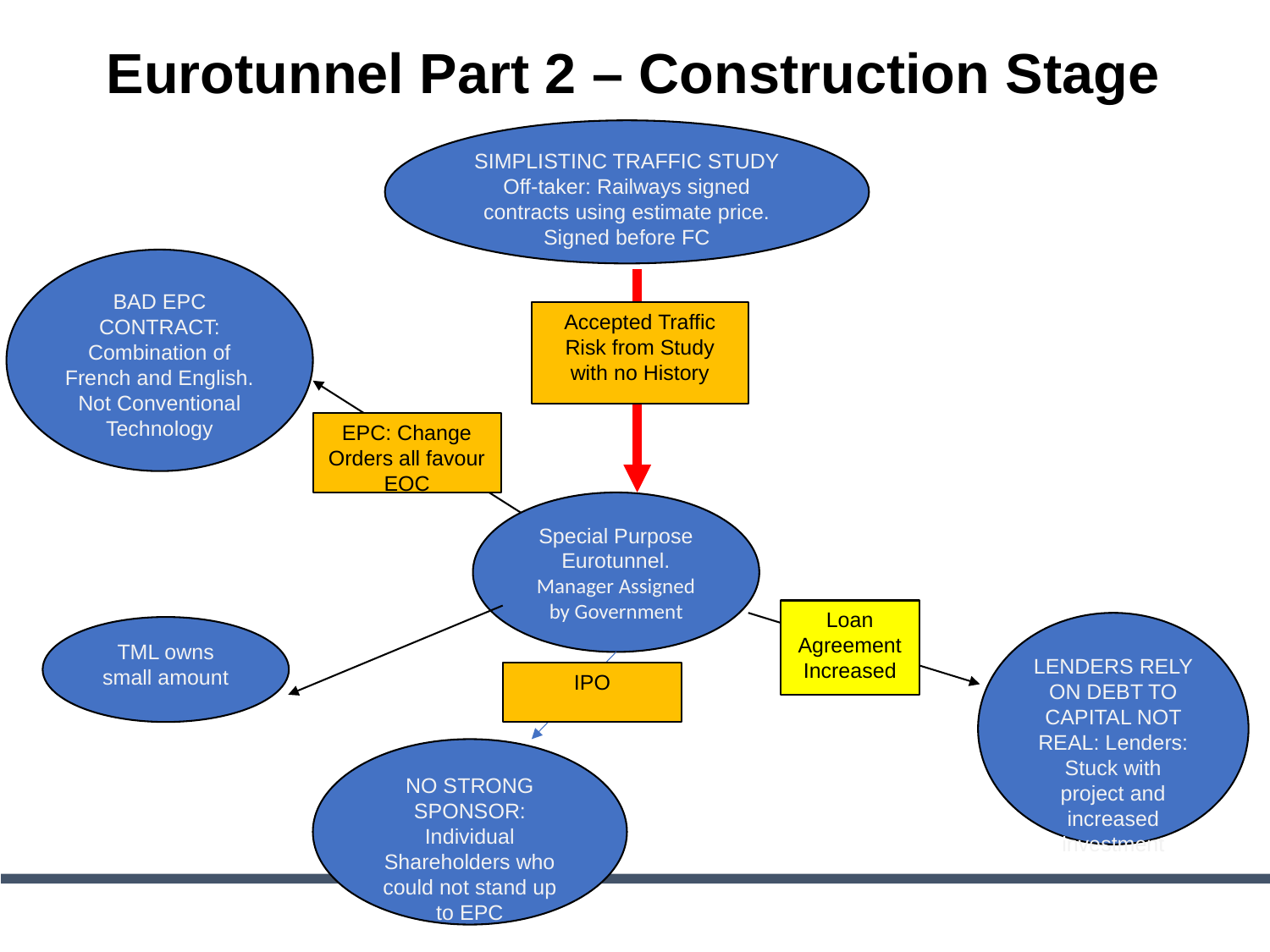

# Eurotunnel Part 2 – Construction Stage
SIMPLISTINC TRAFFIC STUDY Off-taker: Railways signed contracts using estimate price. Signed before FC
BAD EPC CONTRACT: Combination of French and English. Not Conventional Technology
Accepted Traffic Risk from Study with no History
EPC: Change Orders all favour EOC
Special Purpose Eurotunnel. Manager Assigned by Government
Loan Agreement Increased
LENDERS RELY ON DEBT TO CAPITAL NOT REAL: Lenders: Stuck with project and increased investment
TML owns small amount
IPO
NO STRONG SPONSOR: Individual Shareholders who could not stand up to EPC